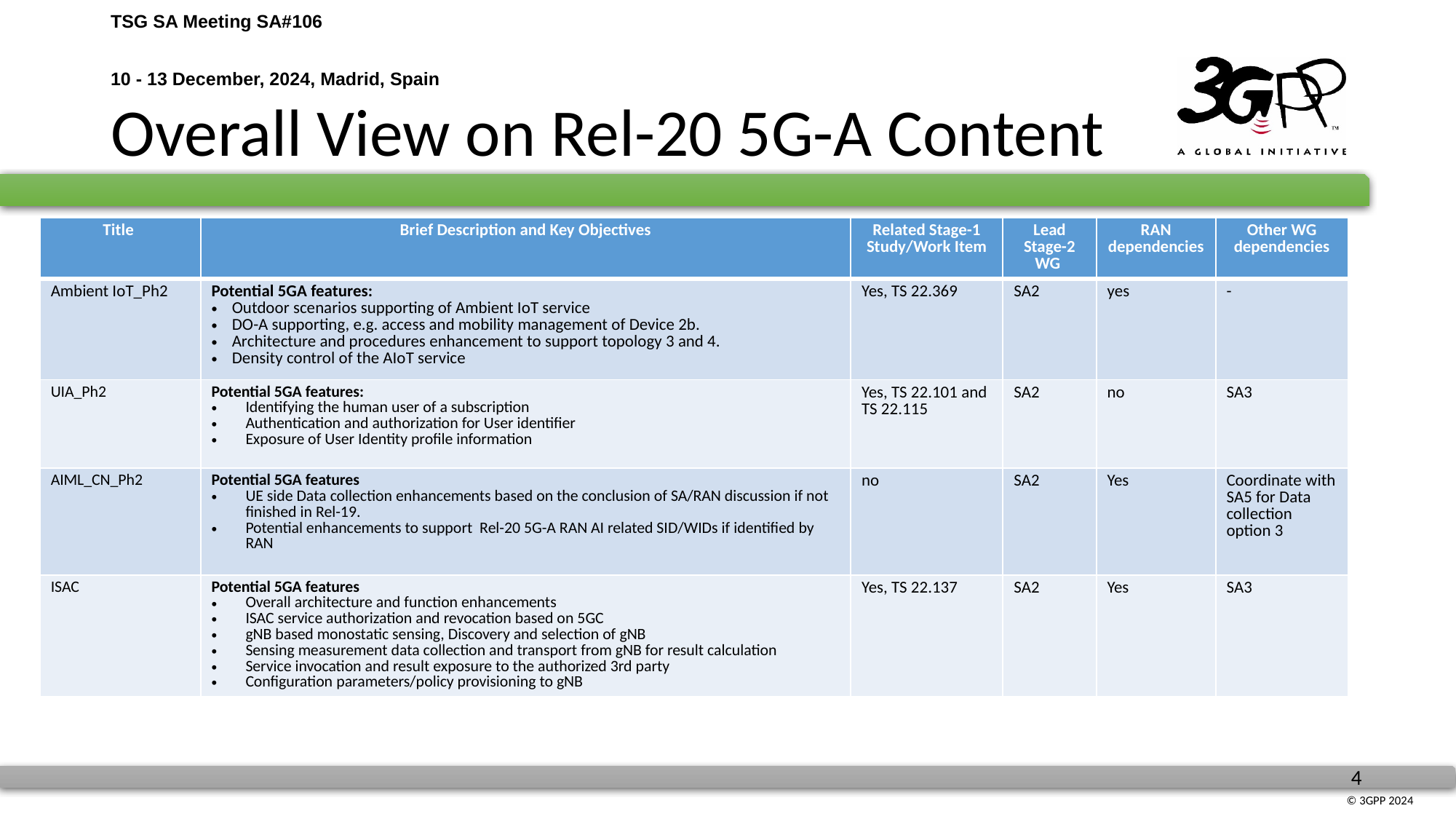

# Overall View on Rel-20 5G-A Content
| Title | Brief Description and Key Objectives | Related Stage-1 Study/Work Item | Lead Stage-2 WG | RAN dependencies | Other WG dependencies |
| --- | --- | --- | --- | --- | --- |
| Ambient IoT\_Ph2 | Potential 5GA features: Outdoor scenarios supporting of Ambient IoT service DO-A supporting, e.g. access and mobility management of Device 2b. Architecture and procedures enhancement to support topology 3 and 4. Density control of the AIoT service | Yes, TS 22.369 | SA2 | yes | - |
| UIA\_Ph2 | Potential 5GA features: Identifying the human user of a subscription Authentication and authorization for User identifier Exposure of User Identity profile information | Yes, TS 22.101 and TS 22.115 | SA2 | no | SA3 |
| AIML\_CN\_Ph2 | Potential 5GA features UE side Data collection enhancements based on the conclusion of SA/RAN discussion if not finished in Rel-19. Potential enhancements to support Rel-20 5G-A RAN AI related SID/WIDs if identified by RAN | no | SA2 | Yes | Coordinate with SA5 for Data collection option 3 |
| ISAC | Potential 5GA features Overall architecture and function enhancements ISAC service authorization and revocation based on 5GC gNB based monostatic sensing, Discovery and selection of gNB Sensing measurement data collection and transport from gNB for result calculation Service invocation and result exposure to the authorized 3rd party Configuration parameters/policy provisioning to gNB | Yes, TS 22.137 | SA2 | Yes | SA3 |